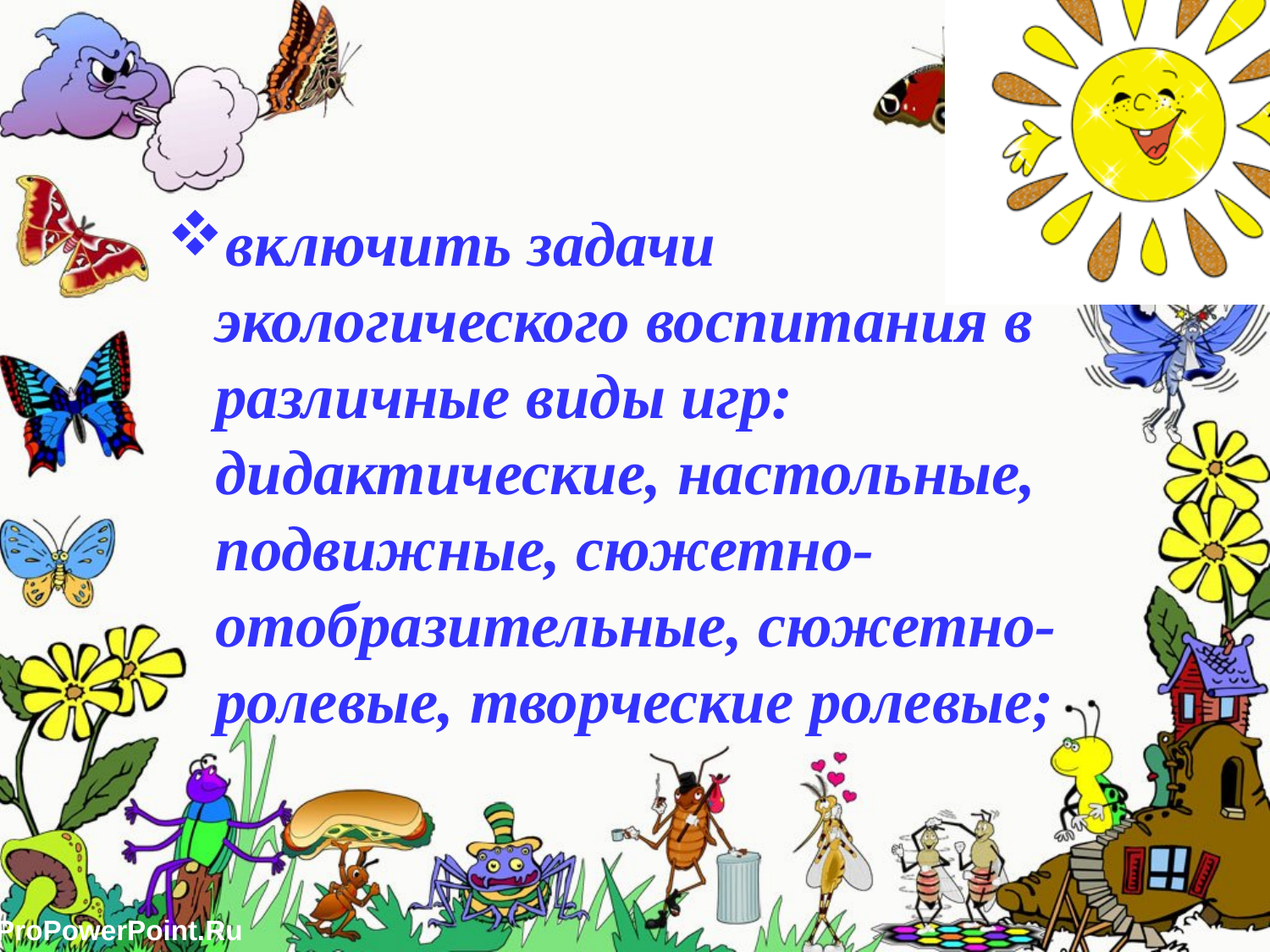

включить задачи экологического воспитания в различные виды игр: дидактические, настольные, подвижные, сюжетно-отобразительные, сюжетно-ролевые, творческие ролевые;